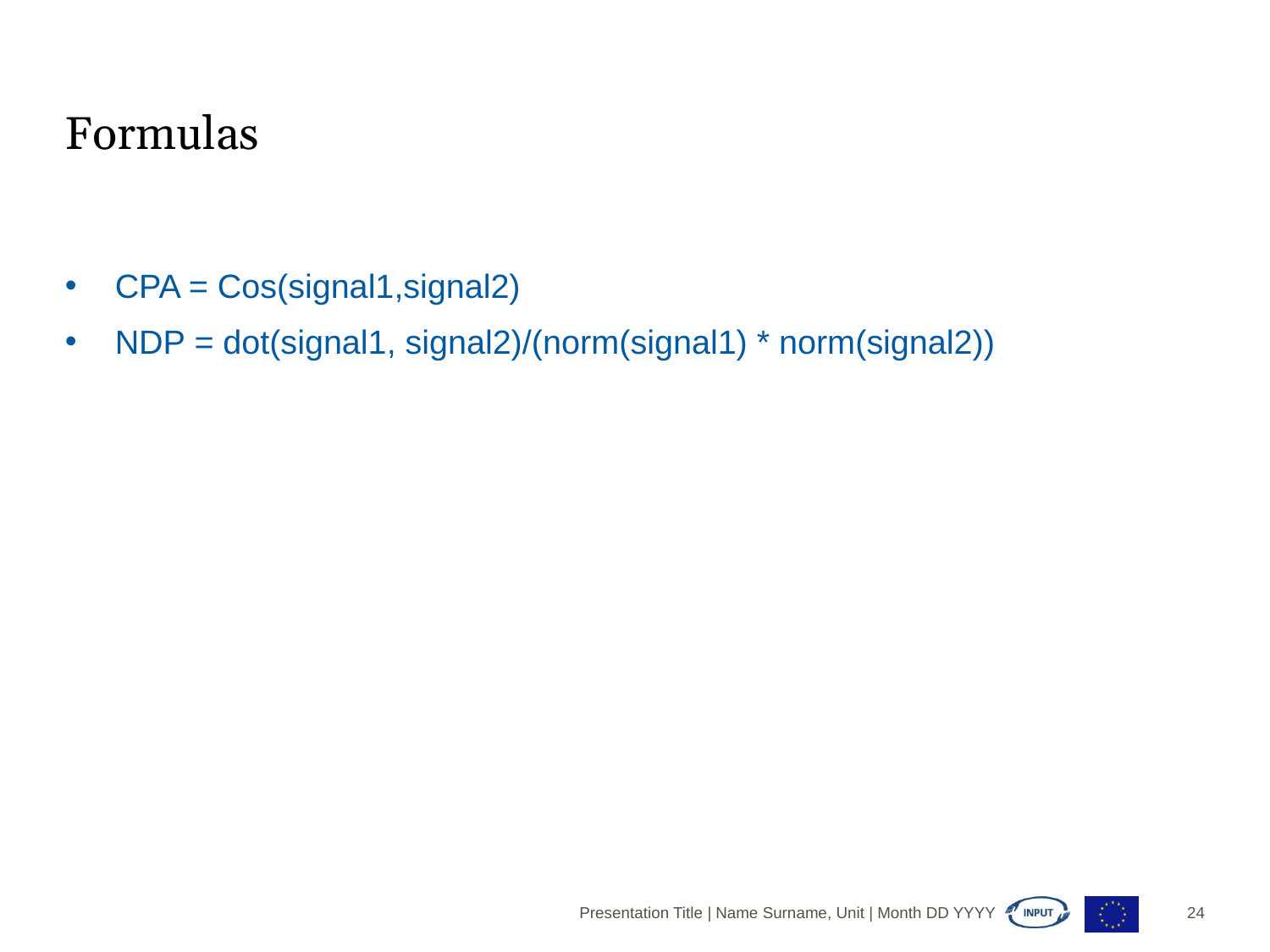

# Formulas
CPA = Cos(signal1,signal2)
NDP = dot(signal1, signal2)/(norm(signal1) * norm(signal2))
Presentation Title | Name Surname, Unit | Month DD YYYY
24